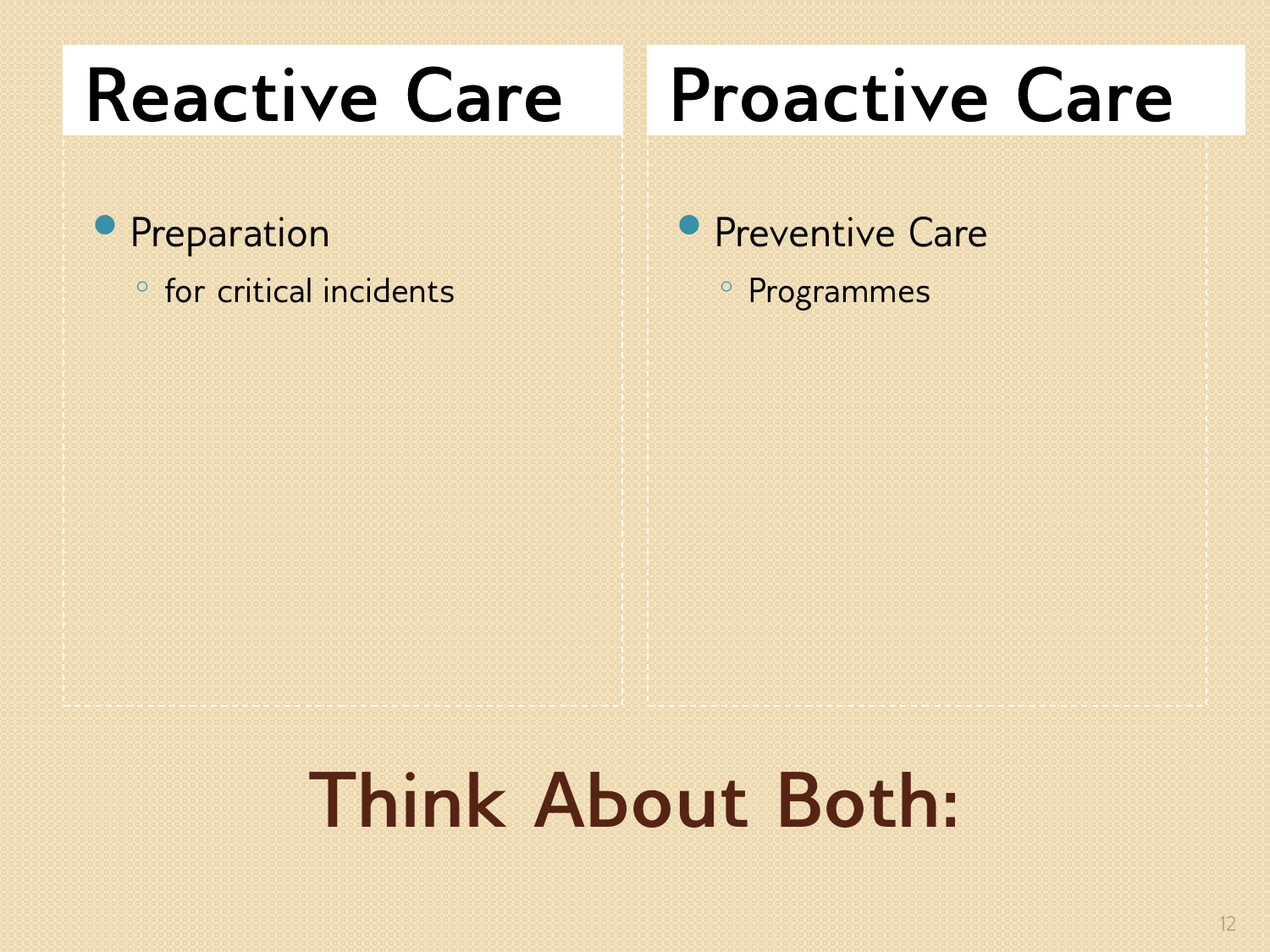

Reactive Care
Proactive Care

Preparation
for critical incidents

Preventive Care
Programmes
# Think About Both:

12